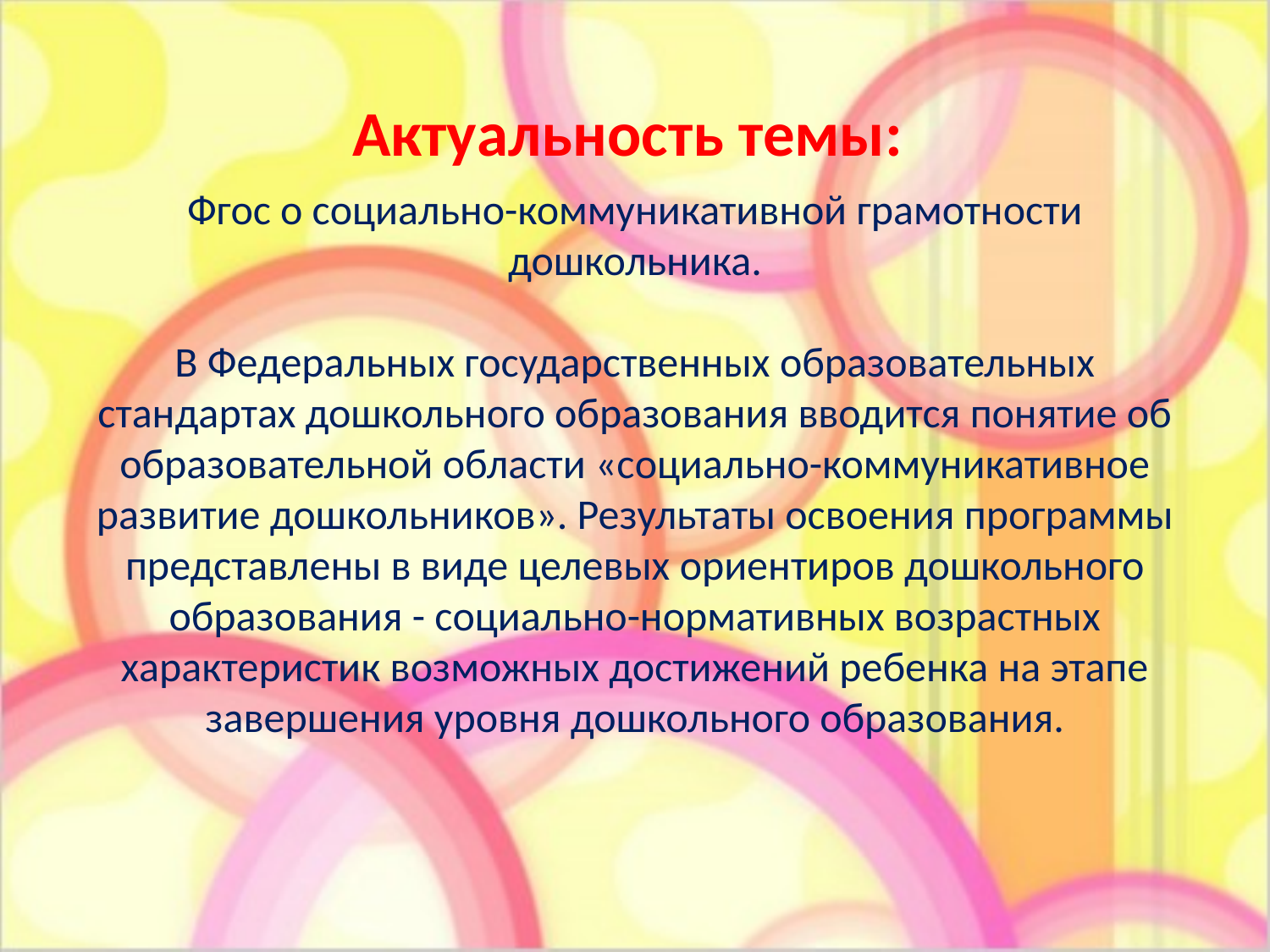

Актуальность темы:
Фгос о социально-коммуникативной грамотности дошкольника.

В Федеральных государственных образовательных стандартах дошкольного образования вводится понятие об образовательной области «социально-коммуникативное развитие дошкольников». Результаты освоения программы представлены в виде целевых ориентиров дошкольного образования - социально-нормативных возрастных характеристик возможных достижений ребенка на этапе завершения уровня дошкольного образования.